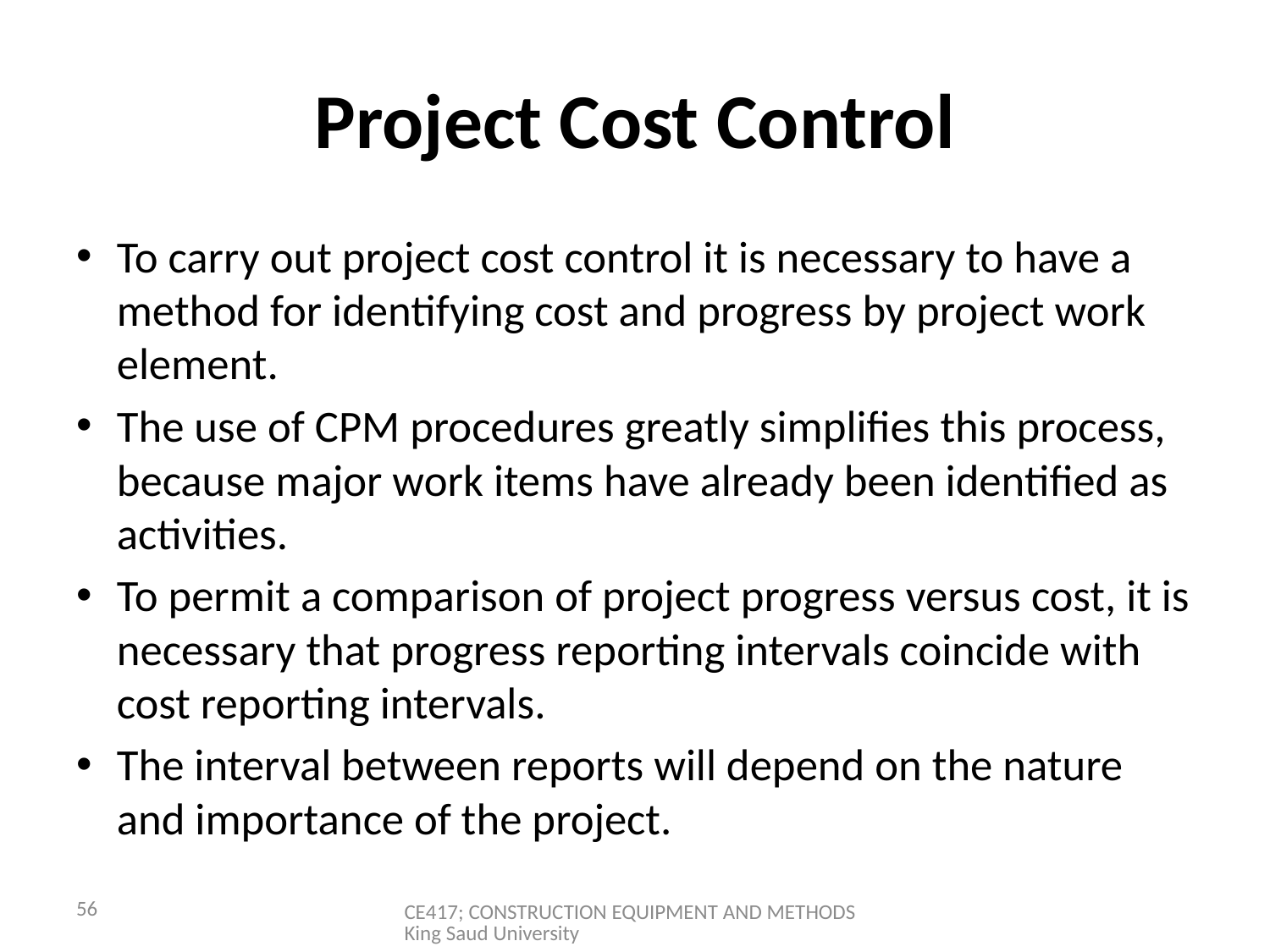

# Project Cost Control
To carry out project cost control it is necessary to have a method for identifying cost and progress by project work element.
The use of CPM procedures greatly simplifies this process, because major work items have already been identified as activities.
To permit a comparison of project progress versus cost, it is necessary that progress reporting intervals coincide with cost reporting intervals.
The interval between reports will depend on the nature and importance of the project.
56
CE417; CONSTRUCTION EQUIPMENT AND METHODS King Saud University